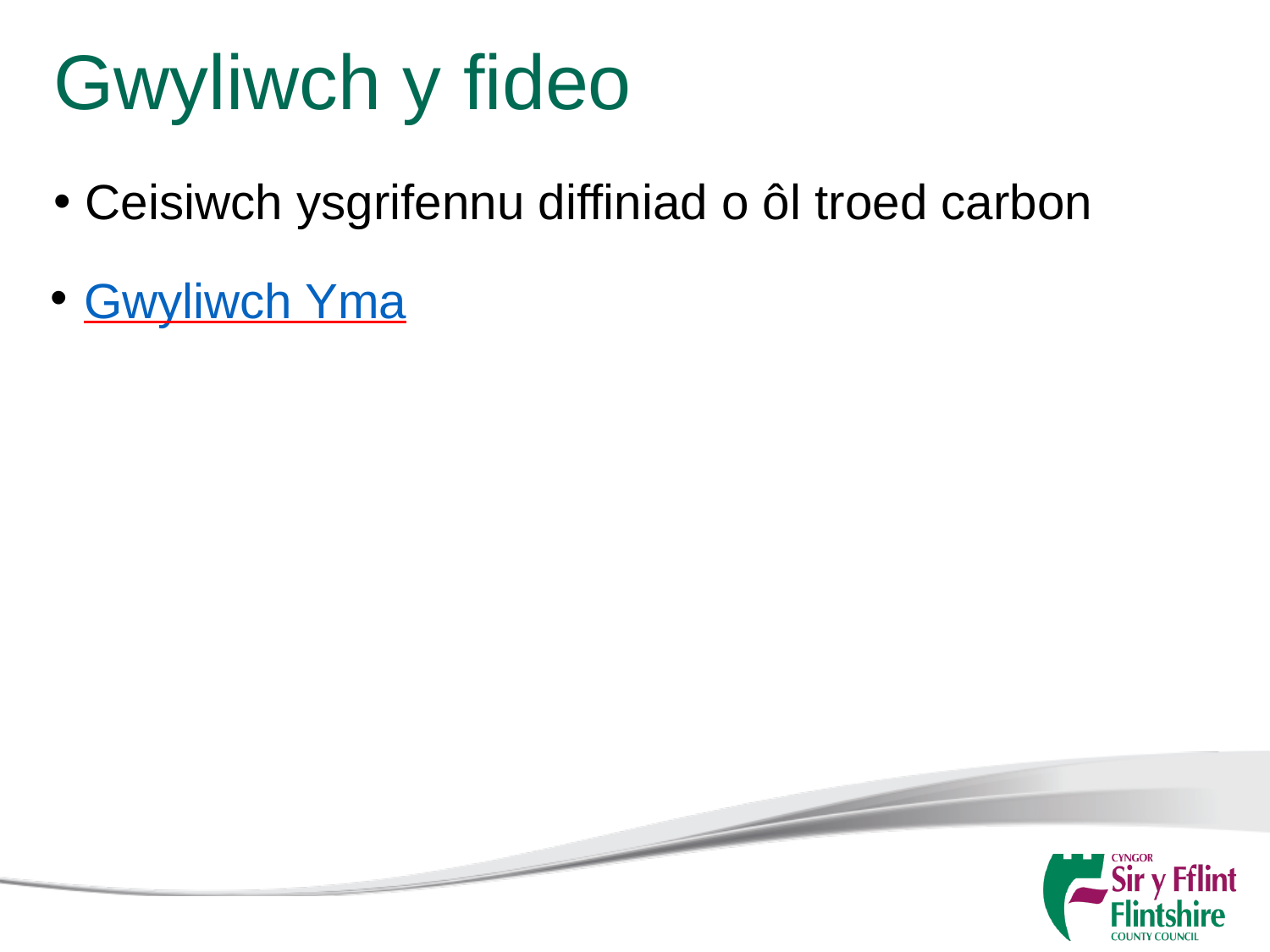

Gwyliwch y fideo
Ceisiwch ysgrifennu diffiniad o ôl troed carbon
Gwyliwch Yma